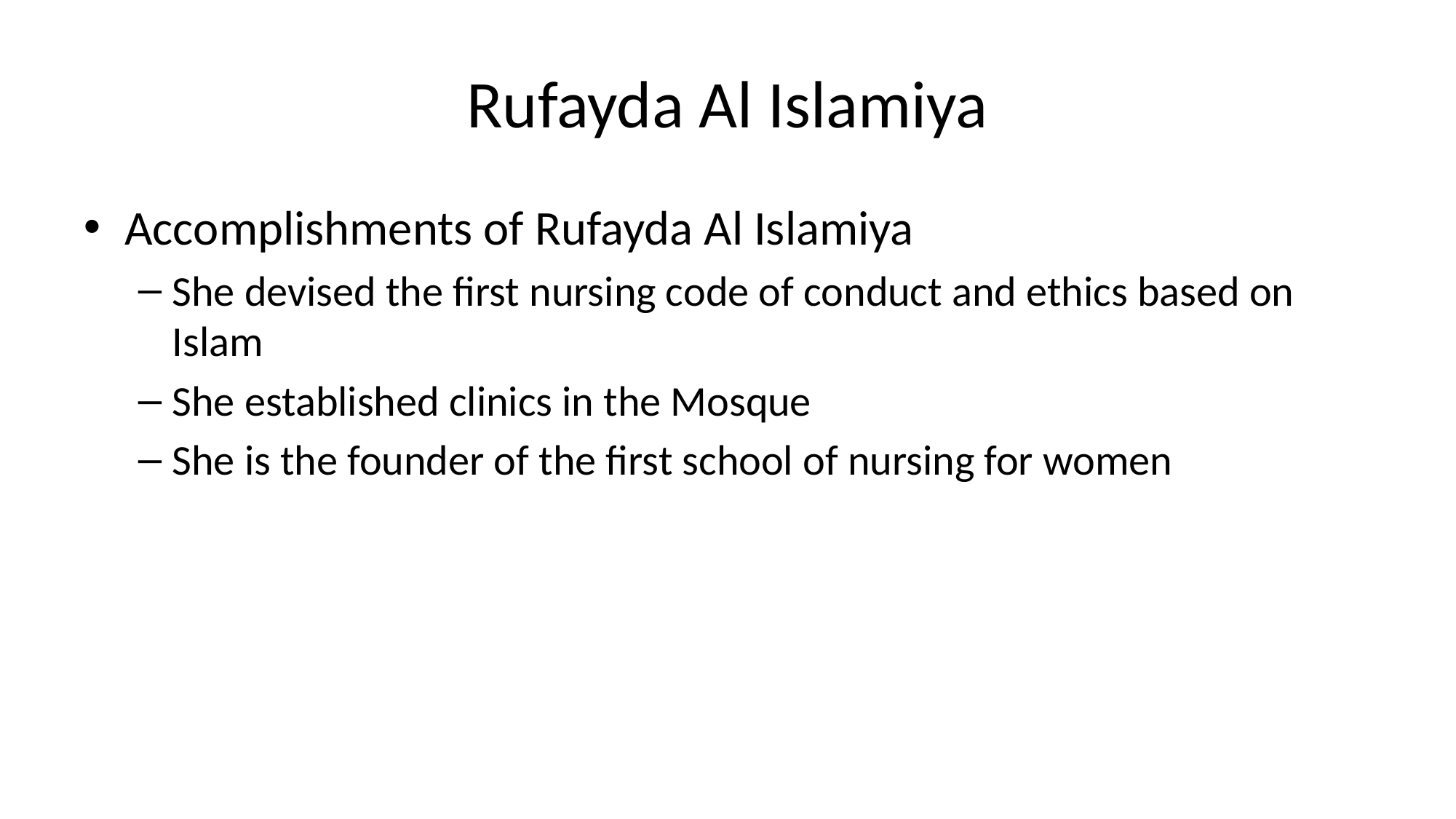

# Rufayda Al Islamiya
Accomplishments of Rufayda Al Islamiya
She devised the first nursing code of conduct and ethics based on Islam
She established clinics in the Mosque
She is the founder of the first school of nursing for women